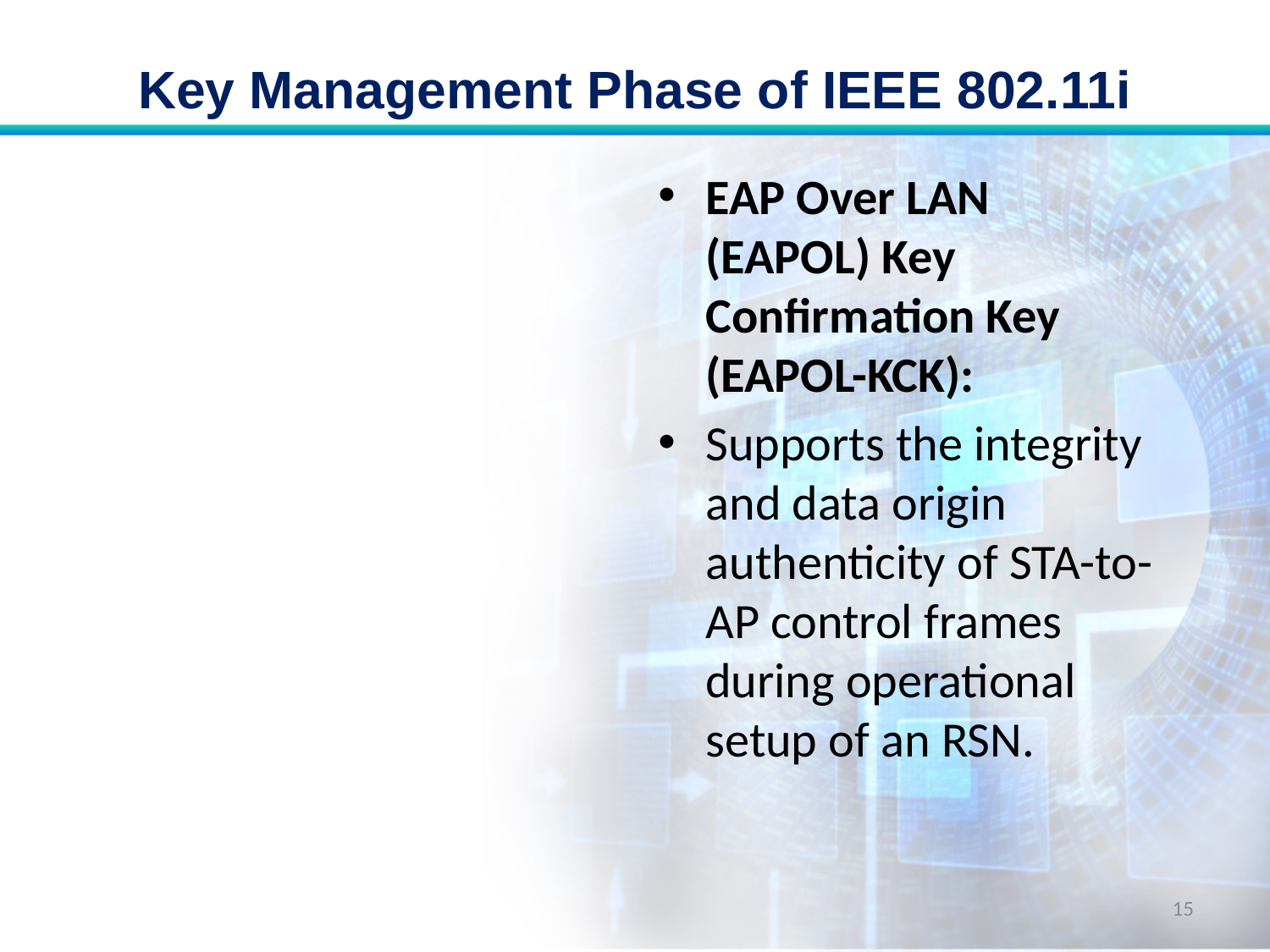

# Key Management Phase of IEEE 802.11i
EAP Over LAN (EAPOL) Key Confirmation Key (EAPOL-KCK):
Supports the integrity and data origin authenticity of STA-to-AP control frames during operational setup of an RSN.
15